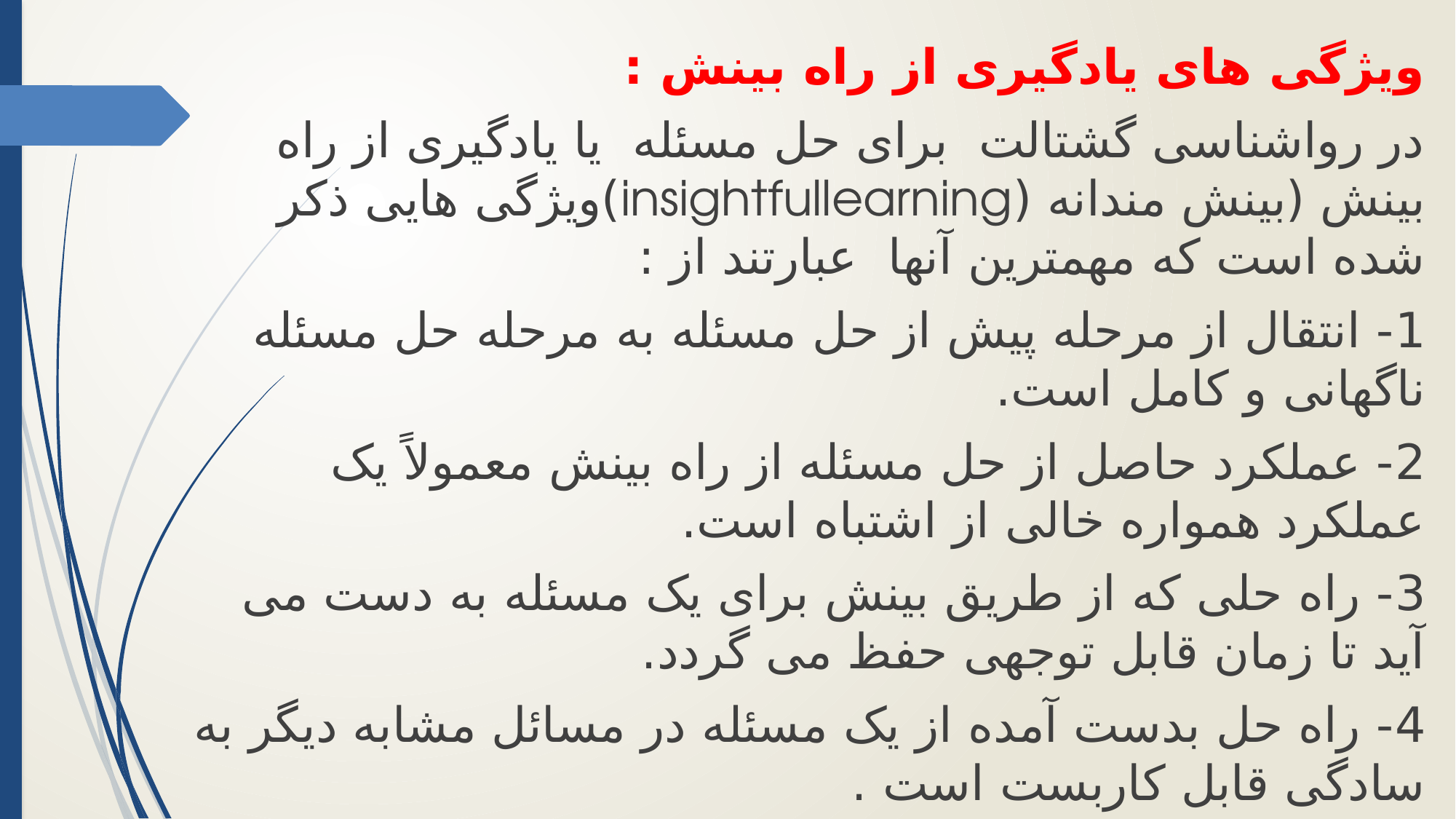

ویژگی های یادگیری از راه بینش :
در رواشناسی گشتالت  برای حل مسئله  یا یادگیری از راه بینش (بینش مندانه (insightfullearning)ویژگی هایی ذکر شده است که مهمترین آنها  عبارتند از :
1- انتقال از مرحله پیش از حل مسئله به مرحله حل مسئله ناگهانی و کامل است.
2- عملکرد حاصل از حل مسئله از راه بینش معمولاً‌ یک عملکرد همواره خالی از اشتباه است.
3- راه حلی که از طریق بینش برای یک مسئله به دست می آید تا زمان قابل توجهی حفظ می گردد.
4- راه حل بدست آمده از یک مسئله در مسائل مشابه دیگر به سادگی قابل کاربست است .